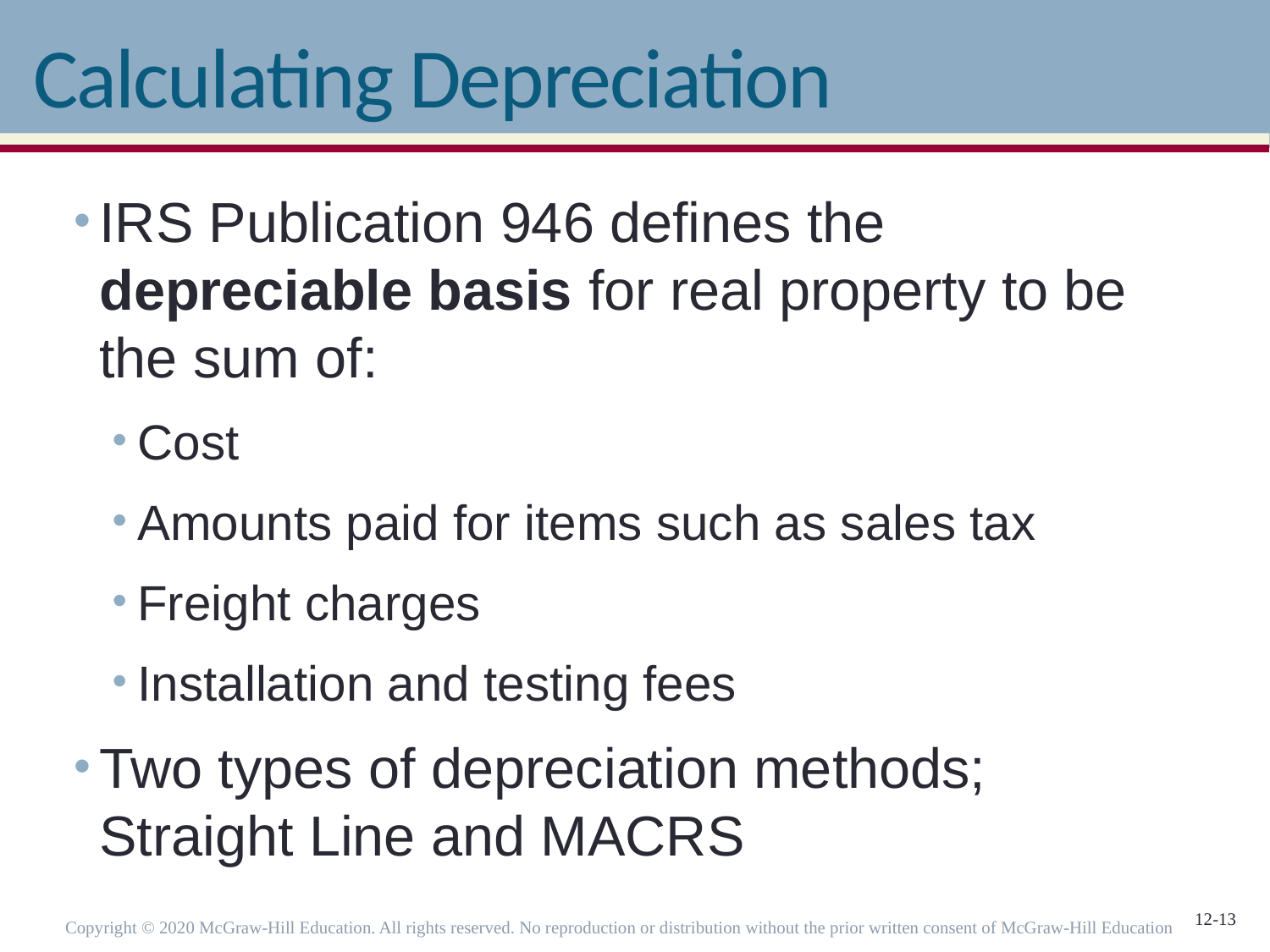

# Calculating Depreciation
IRS Publication 946 defines the depreciable basis for real property to be the sum of:
Cost
Amounts paid for items such as sales tax
Freight charges
Installation and testing fees
Two types of depreciation methods; Straight Line and MACRS
Copyright © 2020 McGraw-Hill Education. All rights reserved. No reproduction or distribution without the prior written consent of McGraw-Hill Education